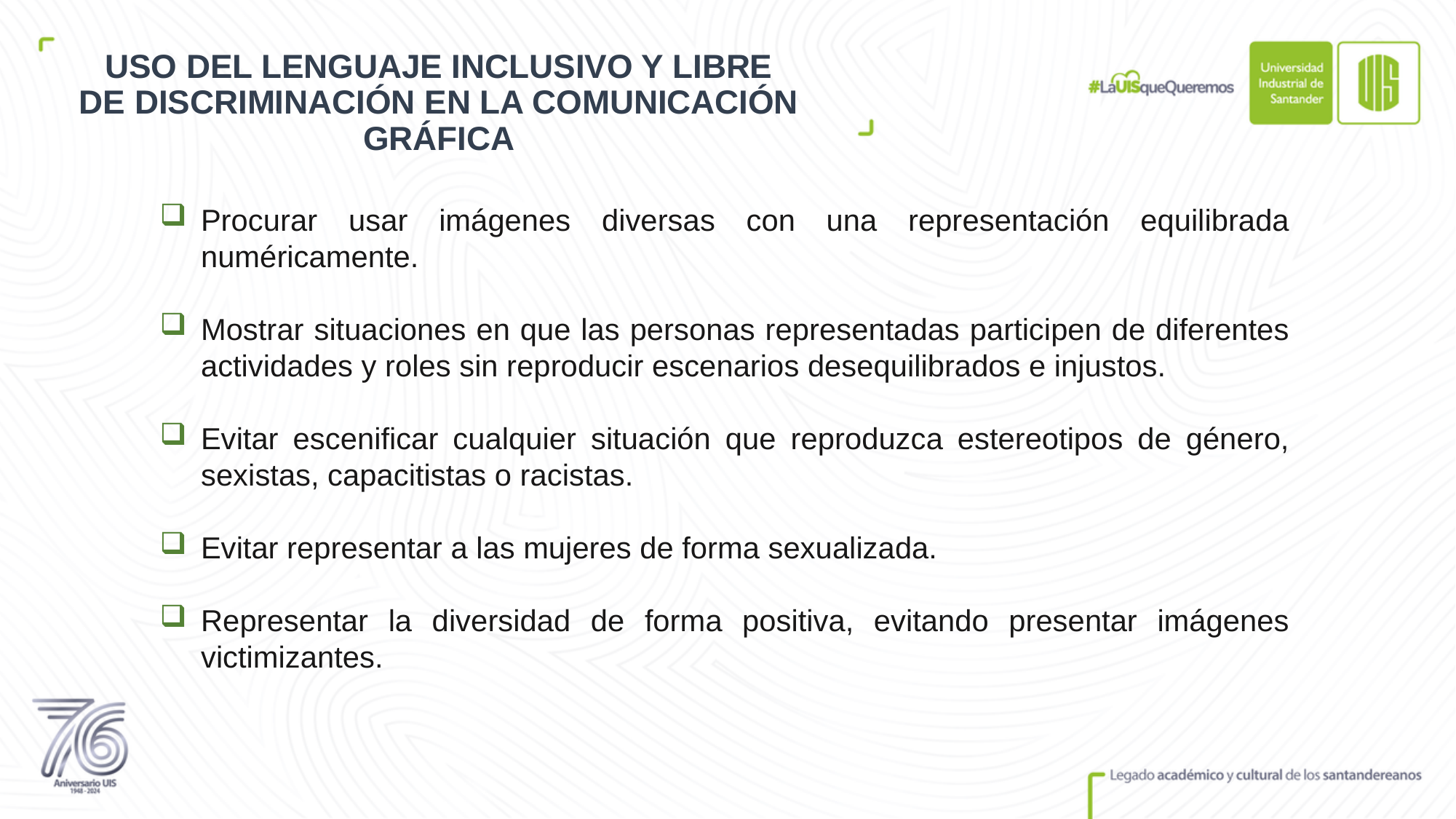

USO DEL LENGUAJE INCLUSIVO Y LIBRE DE DISCRIMINACIÓN EN LA COMUNICACIÓN GRÁFICA

Procurar usar imágenes diversas con una representación equilibrada numéricamente.

Mostrar situaciones en que las personas representadas participen de diferentes actividades y roles sin reproducir escenarios desequilibrados e injustos.

Evitar escenificar cualquier situación que reproduzca estereotipos de género, sexistas, capacitistas o racistas.

Evitar representar a las mujeres de forma sexualizada.

Representar la diversidad de forma positiva, evitando presentar imágenes victimizantes.